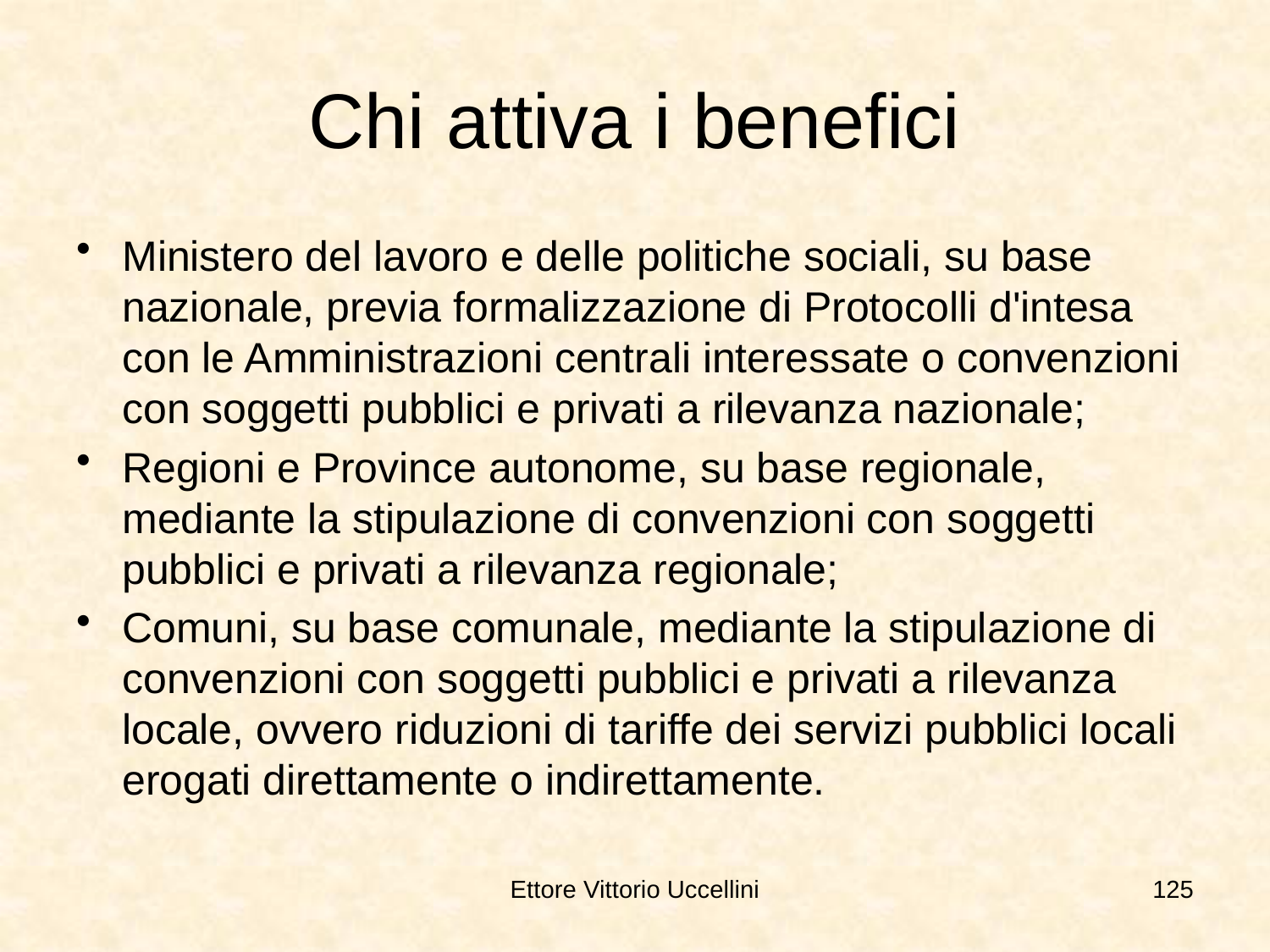

# Chi attiva i benefici
Ministero del lavoro e delle politiche sociali, su base nazionale, previa formalizzazione di Protocolli d'intesa con le Amministrazioni centrali interessate o convenzioni con soggetti pubblici e privati a rilevanza nazionale;
Regioni e Province autonome, su base regionale, mediante la stipulazione di convenzioni con soggetti pubblici e privati a rilevanza regionale;
Comuni, su base comunale, mediante la stipulazione di convenzioni con soggetti pubblici e privati a rilevanza locale, ovvero riduzioni di tariffe dei servizi pubblici locali erogati direttamente o indirettamente.
Ettore Vittorio Uccellini
125